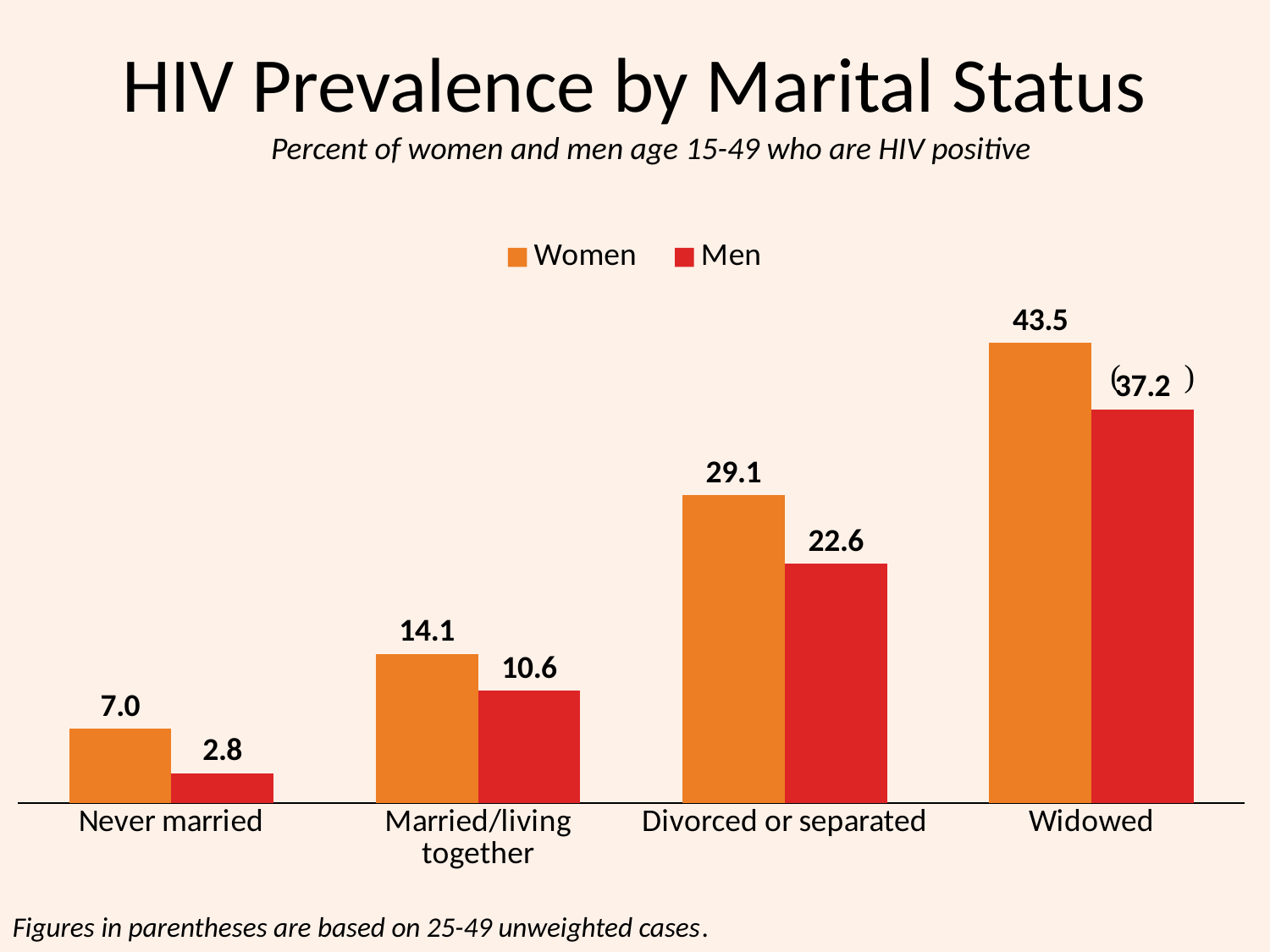

# HIV Prevalence by Marital Status
Percent of women and men age 15-49 who are HIV positive

### Chart

| Category | Women | Men |
|---|---|---|
| Never married | 7.0 | 2.8 |
| Married/living together | 14.1 | 10.6 |
| Divorced or separated | 29.1 | 22.6 |
| Widowed | 43.5 | 37.2 |
Figures in parentheses are based on 25-49 unweighted cases.